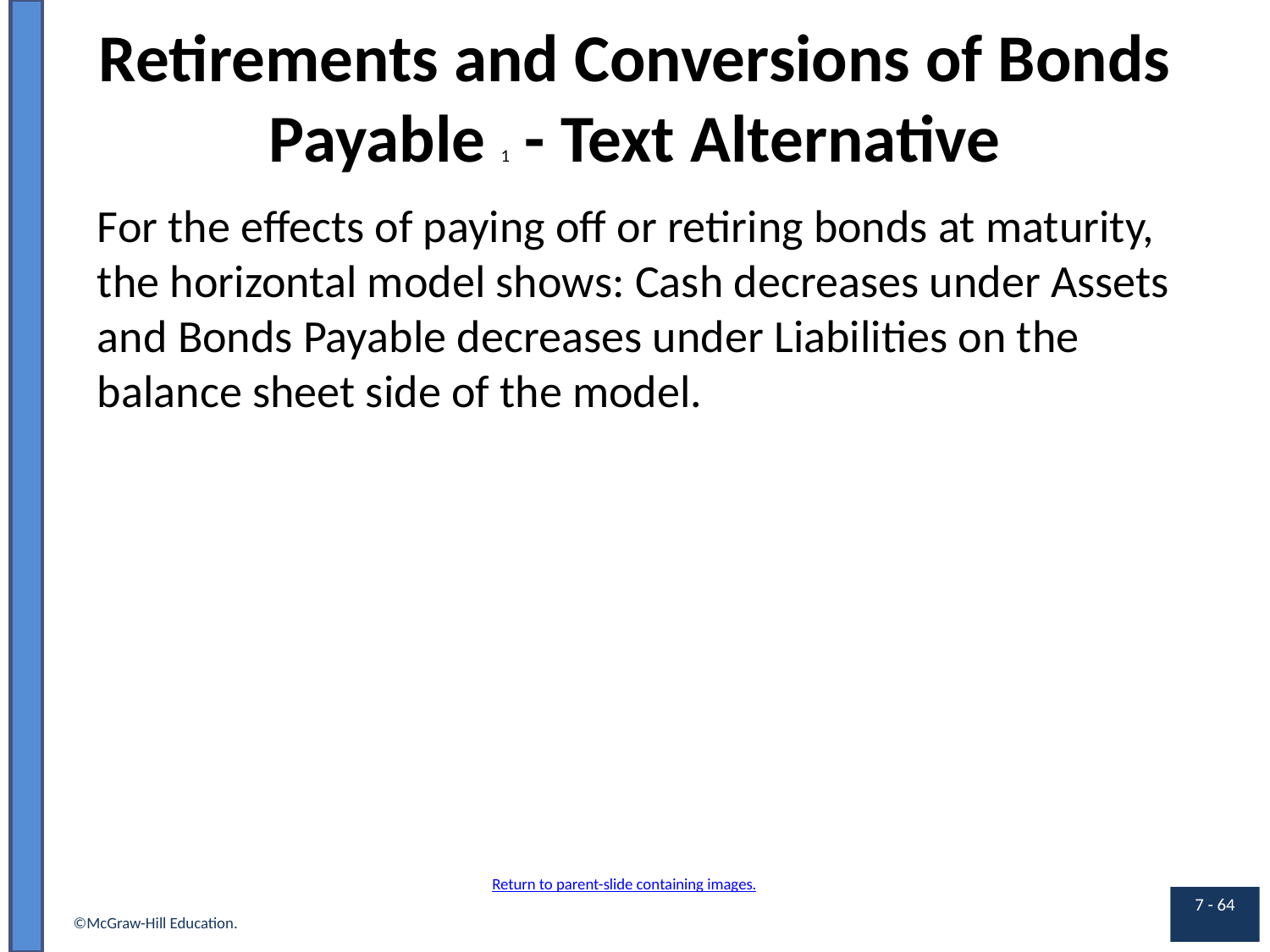

# Retirements and Conversions of Bonds Payable 1 - Text Alternative
For the effects of paying off or retiring bonds at maturity, the horizontal model shows: Cash decreases under Assets and Bonds Payable decreases under Liabilities on the balance sheet side of the model.
Return to parent-slide containing images.